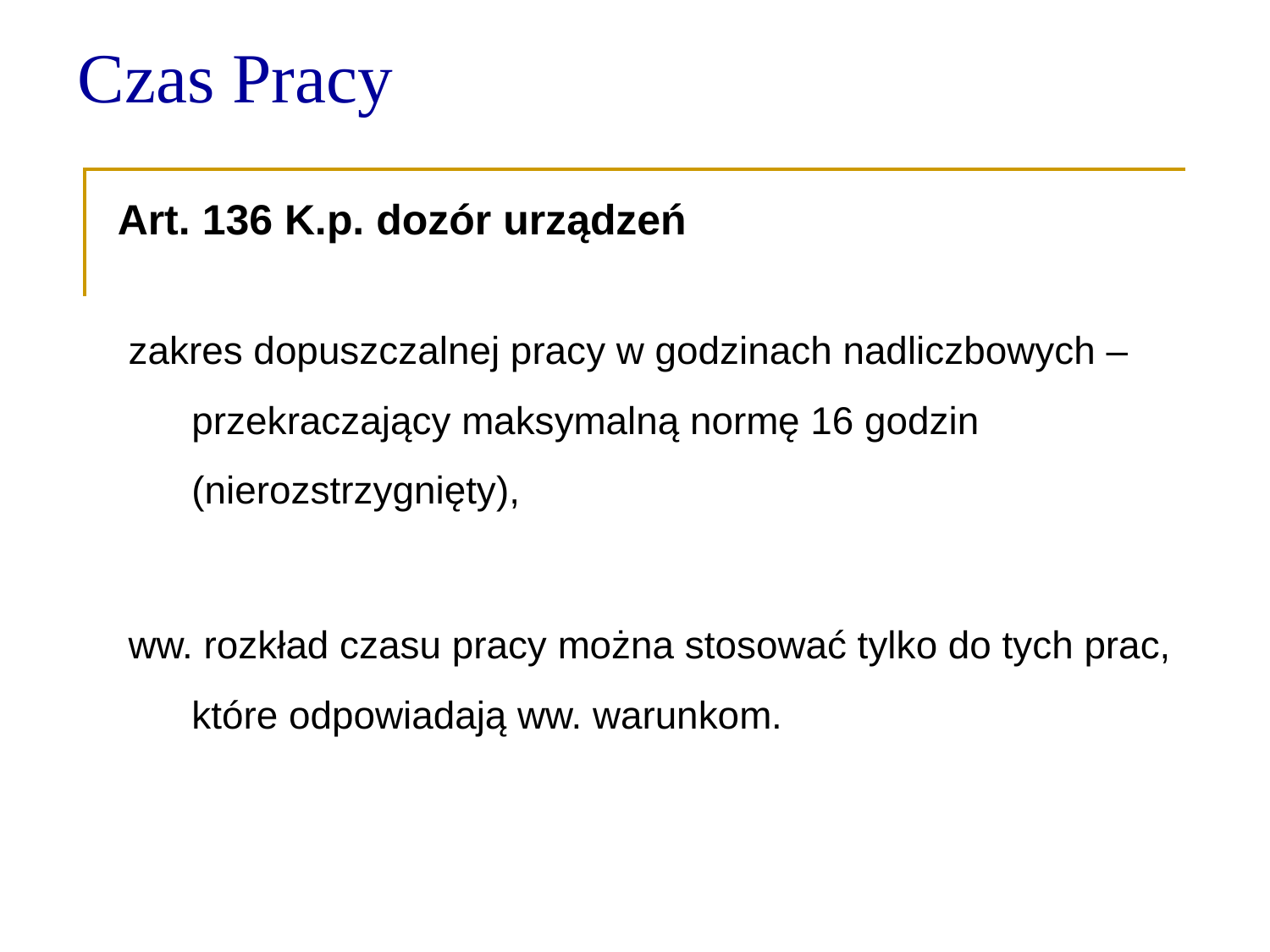

Czas Pracy
Art. 136 K.p. dozór urządzeń
 zakres dopuszczalnej pracy w godzinach nadliczbowych – przekraczający maksymalną normę 16 godzin (nierozstrzygnięty),

 ww. rozkład czasu pracy można stosować tylko do tych prac, które odpowiadają ww. warunkom.